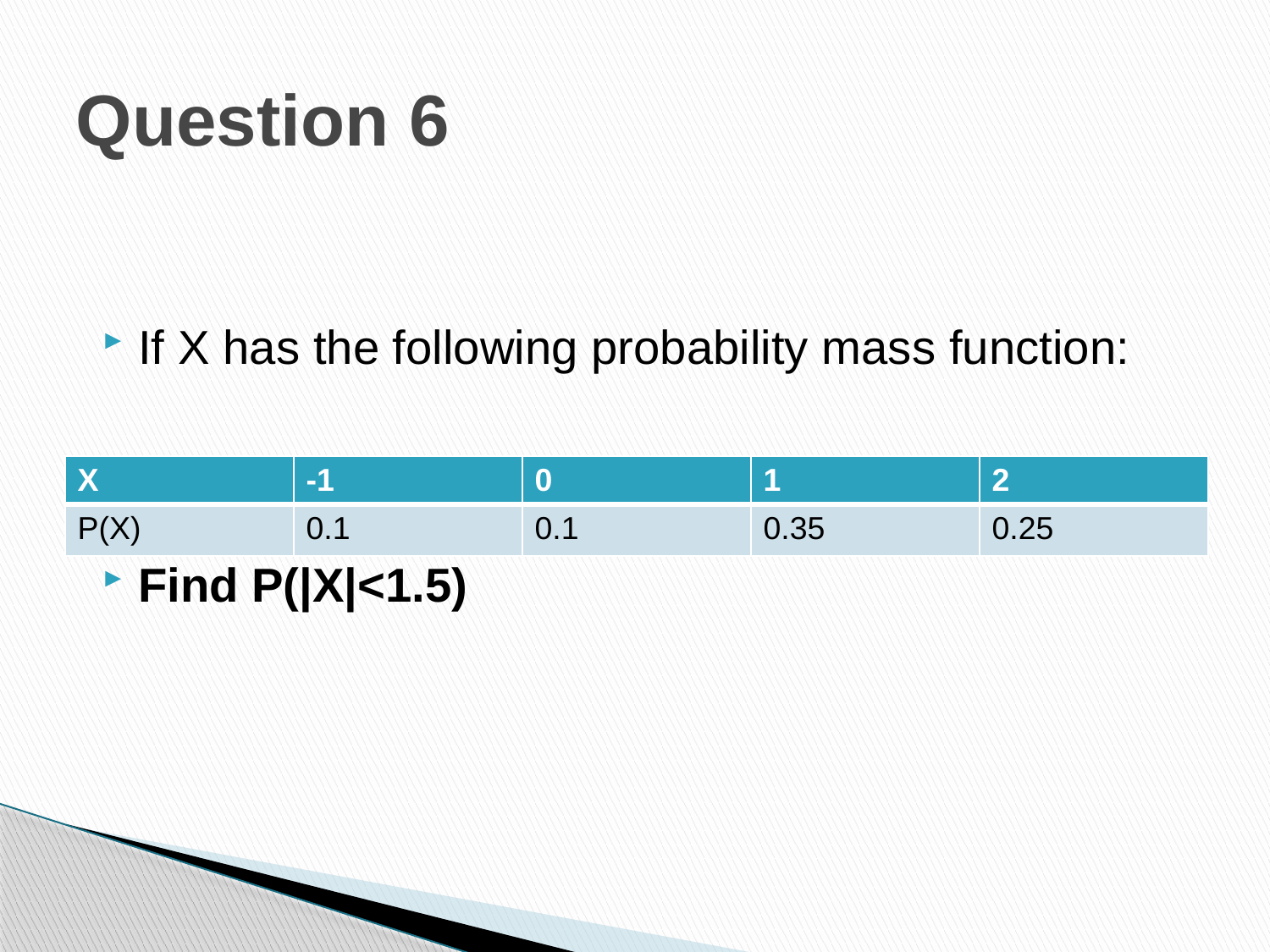

# Question 6

If X has the following probability mass function:

Find P(|X|<1.5)
| X | -1 | 0 | 1 | 2 |
| --- | --- | --- | --- | --- |
| P(X) | 0.1 | 0.1 | 0.35 | 0.25 |